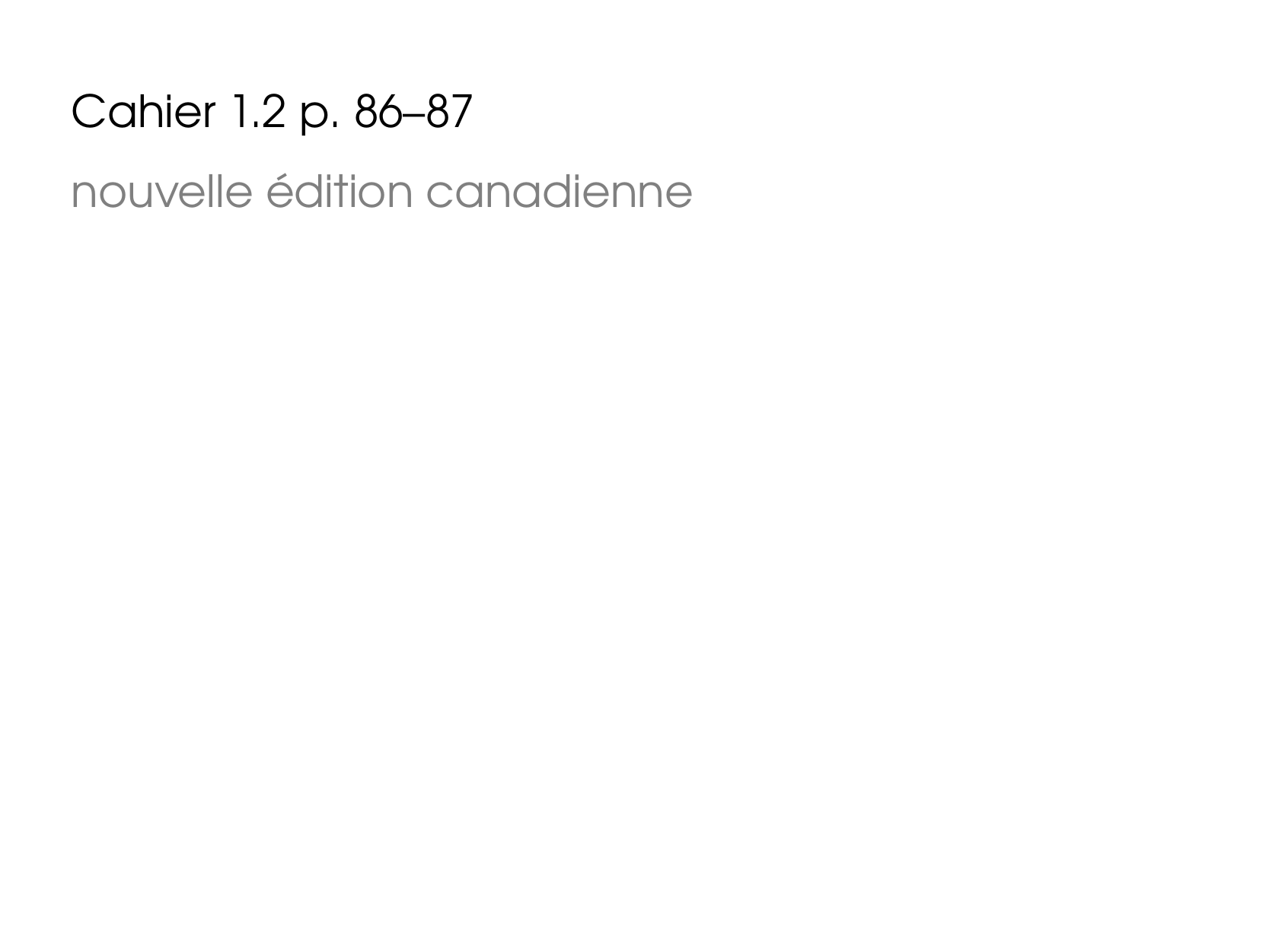

Cahier 1.2 p. 86–87
nouvelle édition canadienne